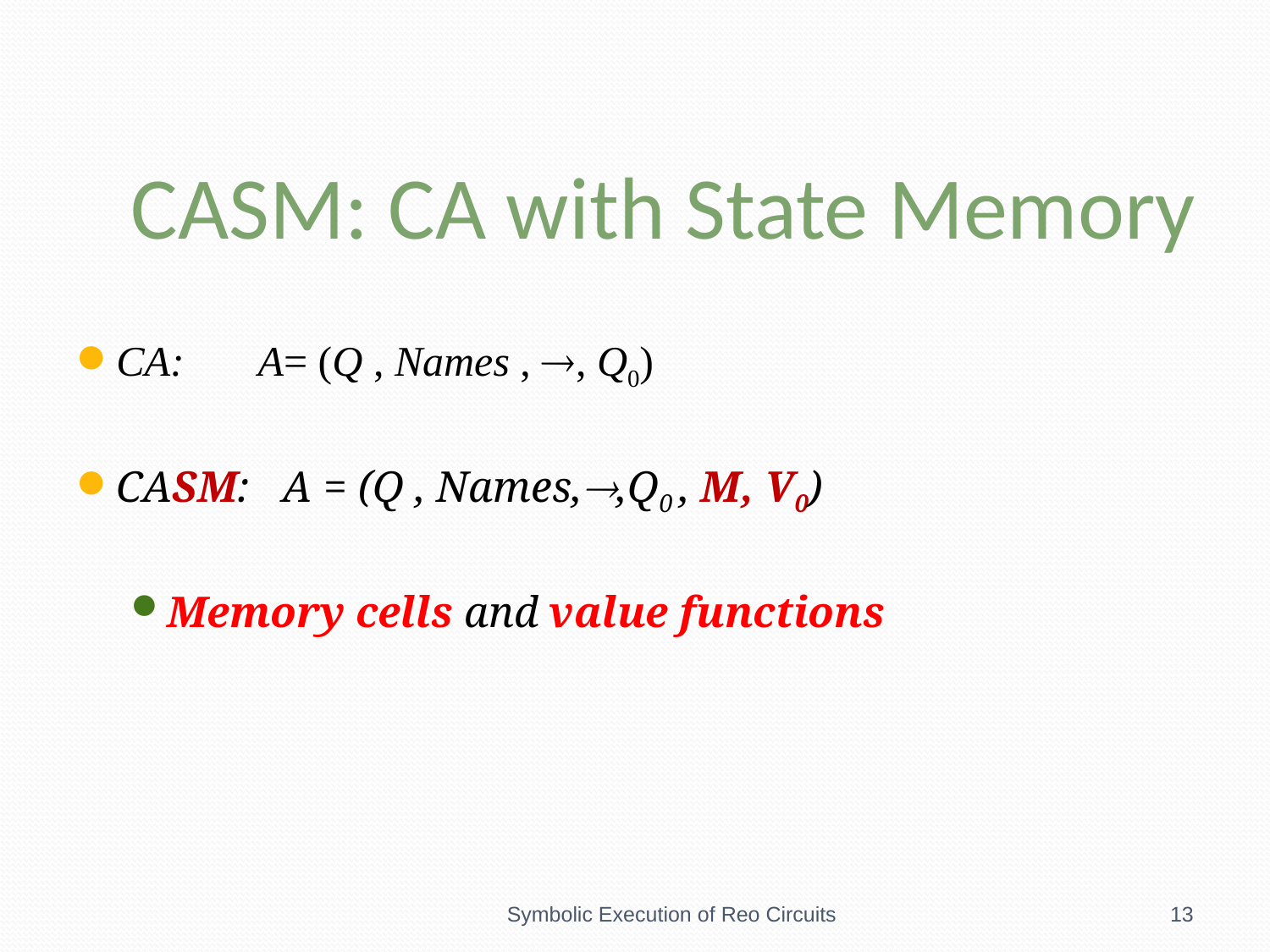

# CASM: CA with State Memory

CA:       A= (Q , Names , →, Q0)

CASM:   A = (Q , Names,→,Q0 , M, V0)

Memory cells and value functions

Symbolic Execution of Reo Circuits
13